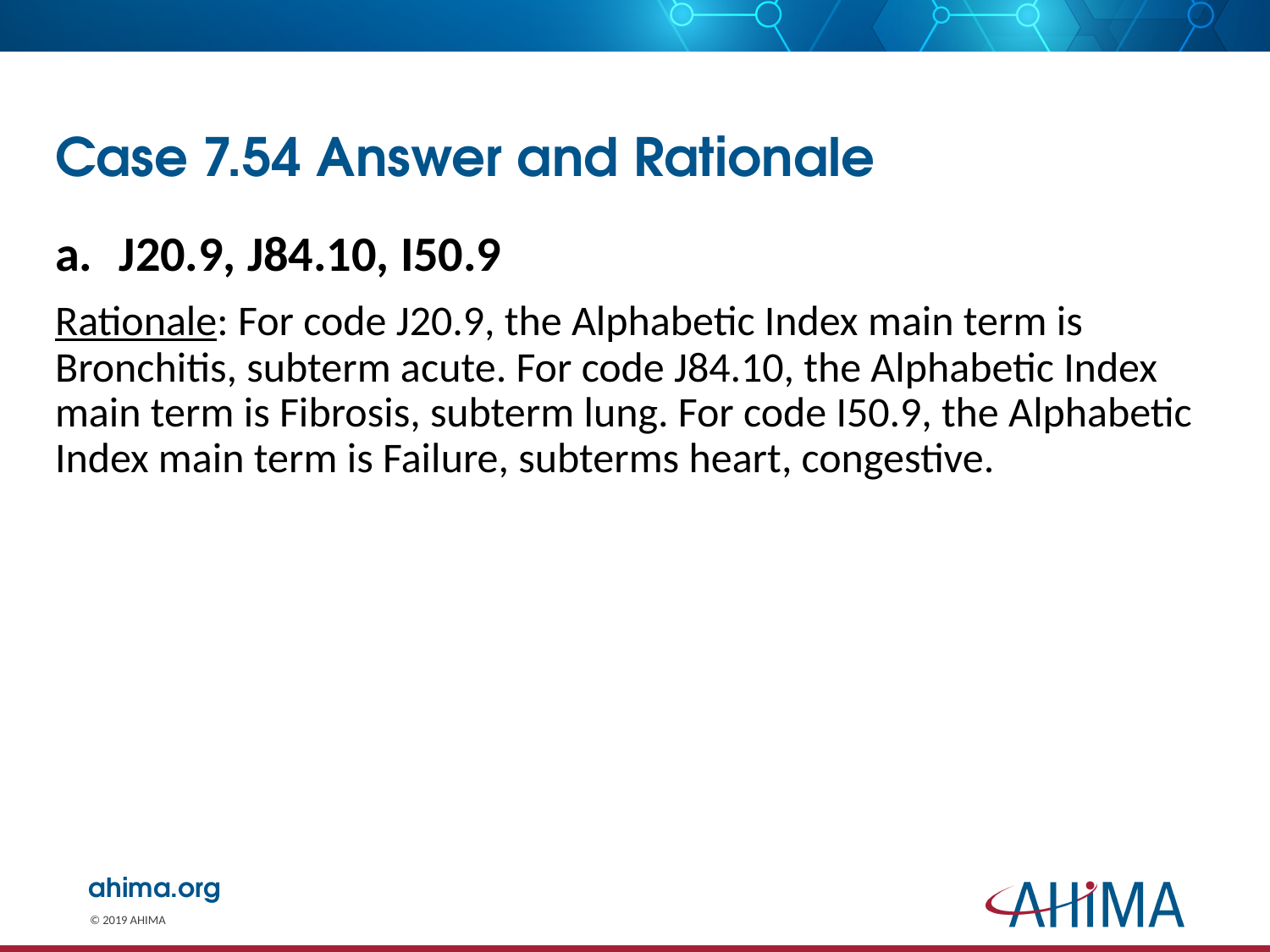

# Case 7.54 Answer and Rationale
J20.9, J84.10, I50.9
Rationale: For code J20.9, the Alphabetic Index main term is Bronchitis, subterm acute. For code J84.10, the Alphabetic Index main term is Fibrosis, subterm lung. For code I50.9, the Alphabetic Index main term is Failure, subterms heart, congestive.